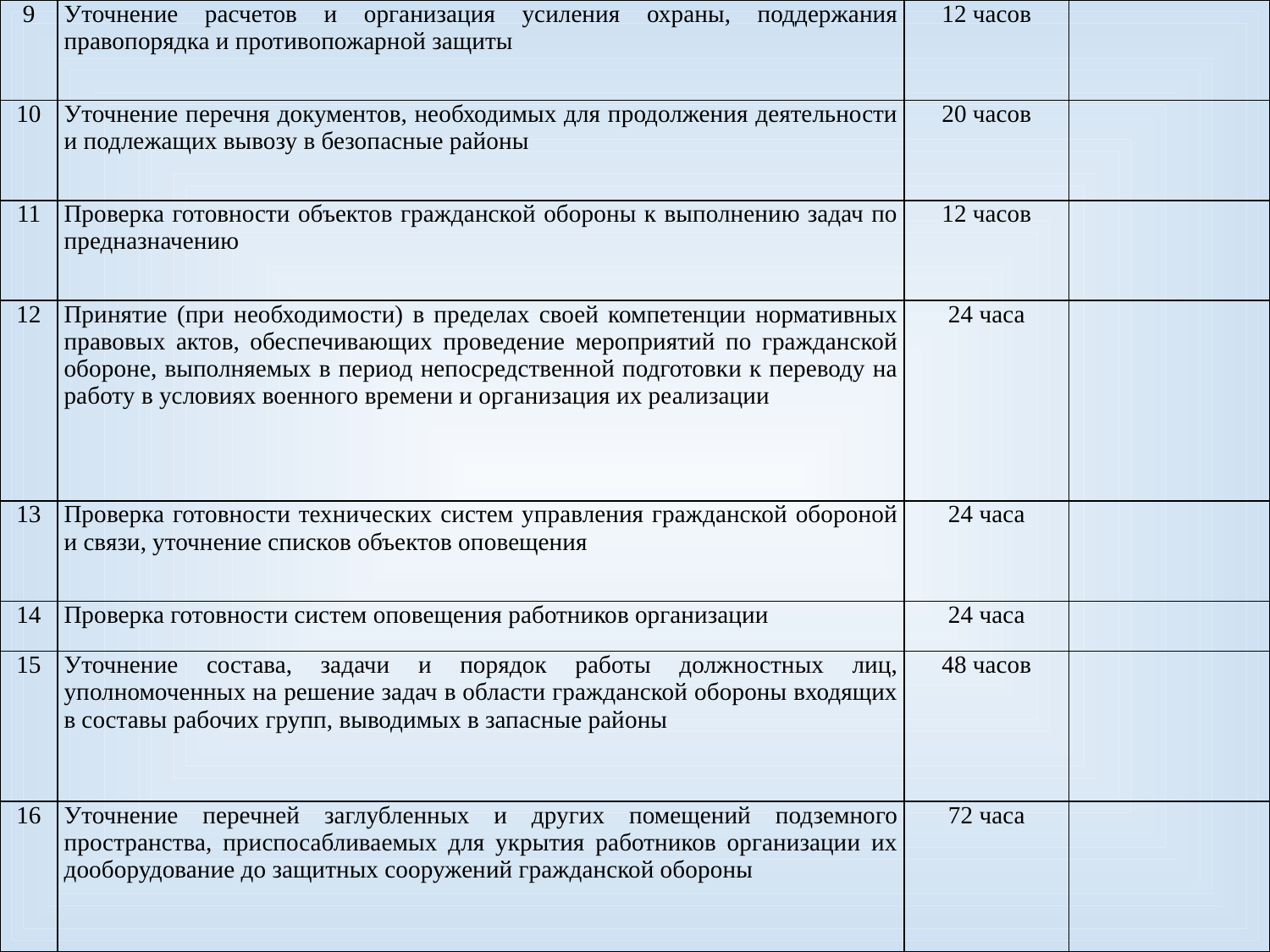

| 9 | Уточнение расчетов и организация усиления охраны, поддержания правопорядка и противопожарной защиты | 12 часов |  |
| --- | --- | --- | --- |
| 10 | Уточнение перечня документов, необходимых для продолжения деятельности и подлежащих вывозу в безопасные районы | 20 часов |  |
| 11 | Проверка готовности объектов гражданской обороны к выполнению задач по предназначению | 12 часов |  |
| 12 | Принятие (при необходимости) в пределах своей компетенции нормативных правовых актов, обеспечивающих проведение мероприятий по гражданской обороне, выполняемых в период непосредственной подготовки к переводу на работу в условиях военного времени и организация их реализации | 24 часа |  |
| 13 | Проверка готовности технических систем управления гражданской обороной и связи, уточнение списков объектов оповещения | 24 часа |  |
| 14 | Проверка готовности систем оповещения работников организации | 24 часа |  |
| 15 | Уточнение состава, задачи и порядок работы должностных лиц, уполномоченных на решение задач в области гражданской обороны входящих в составы рабочих групп, выводимых в запасные районы | 48 часов |  |
| 16 | Уточнение перечней заглубленных и других помещений подземного пространства, приспосабливаемых для укрытия работников организации их дооборудование до защитных сооружений гражданской обороны | 72 часа |  |